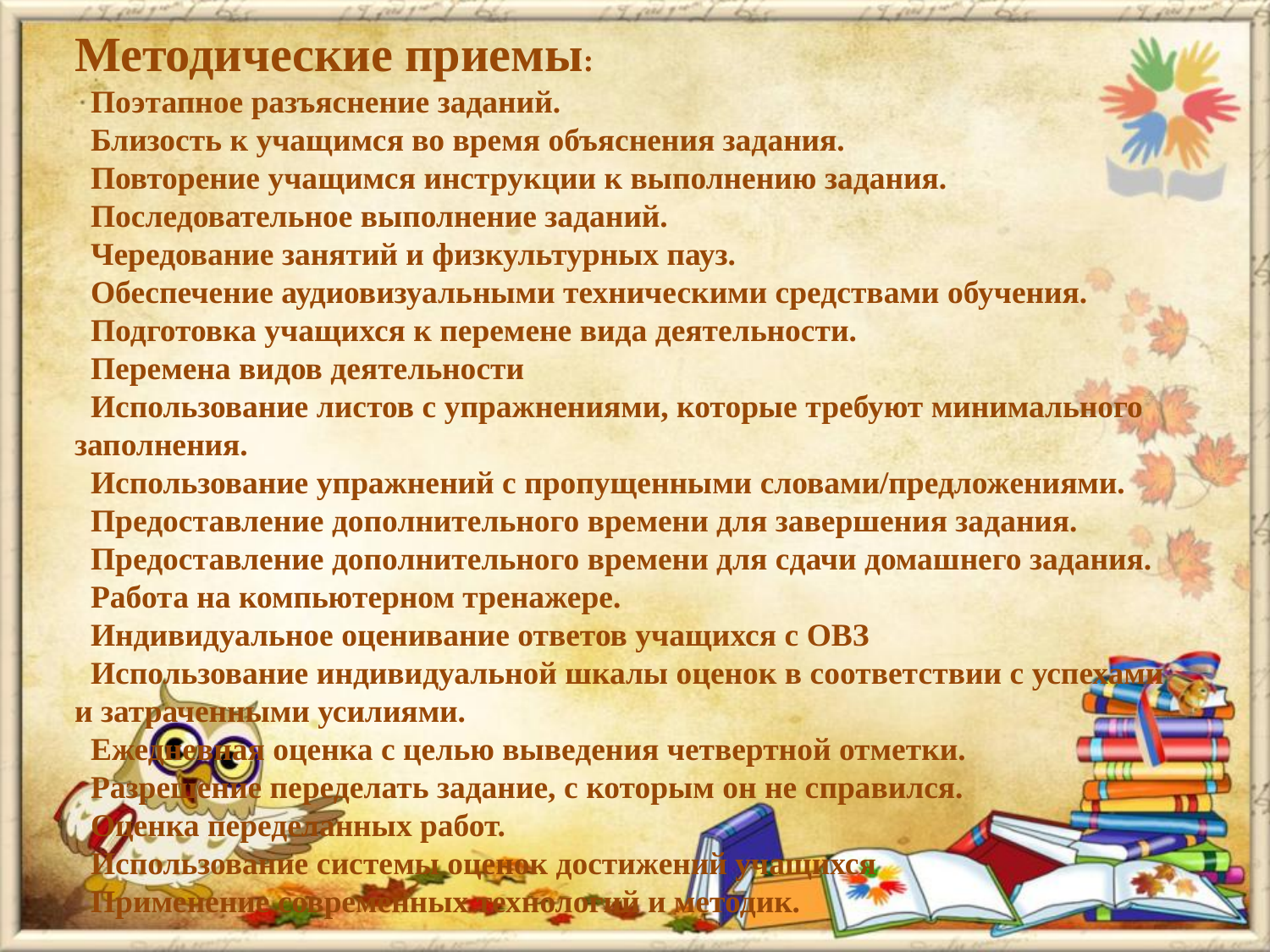

Методические приемы:
  Поэтапное разъяснение заданий.
  Близость к учащимся во время объяснения задания.
  Повторение учащимся инструкции к выполнению задания.
  Последовательное выполнение заданий.
  Чередование занятий и физкультурных пауз.
  Обеспечение аудиовизуальными техническими средствами обучения.
  Подготовка учащихся к перемене вида деятельности.
  Перемена видов деятельности
  Использование листов с упражнениями, которые требуют минимального
заполнения.
  Использование упражнений с пропущенными словами/предложениями.
  Предоставление дополнительного времени для завершения задания.
  Предоставление дополнительного времени для сдачи домашнего задания.
  Работа на компьютерном тренажере.
  Индивидуальное оценивание ответов учащихся с ОВЗ
  Использование индивидуальной шкалы оценок в соответствии с успехами
и затраченными усилиями.
  Ежедневная оценка с целью выведения четвертной отметки.
  Разрешение переделать задание, с которым он не справился.
  Оценка переделанных работ.
  Использование системы оценок достижений учащихся
  Применение современных технологий и методик.

#